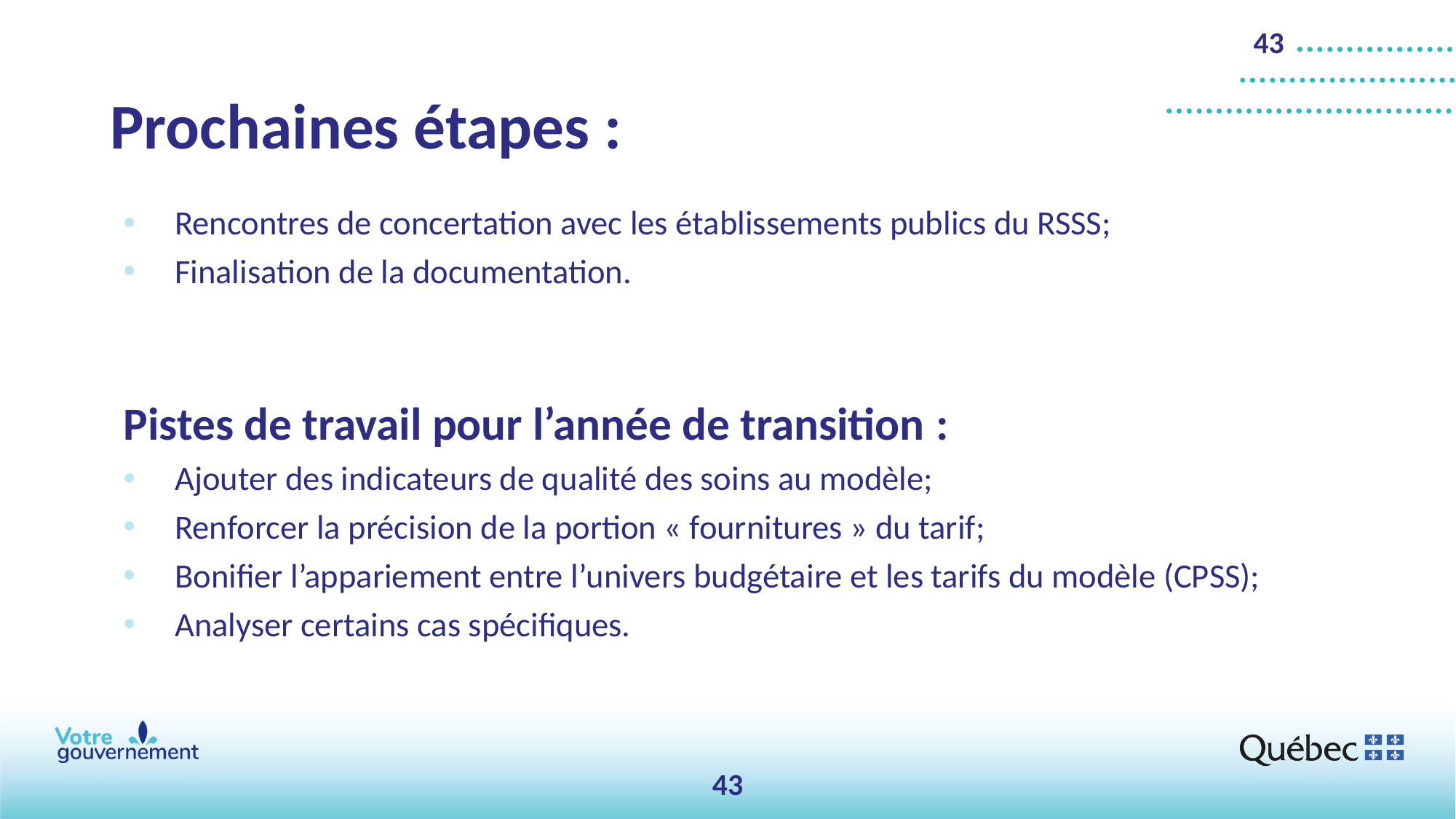

43
# Prochaines étapes :
Rencontres de concertation avec les établissements publics du RSSS;
Finalisation de la documentation.

Pistes de travail pour l’année de transition :
Ajouter des indicateurs de qualité des soins au modèle;
Renforcer la précision de la portion « fournitures » du tarif;
Bonifier l’appariement entre l’univers budgétaire et les tarifs du modèle (CPSS);
Analyser certains cas spécifiques.

43